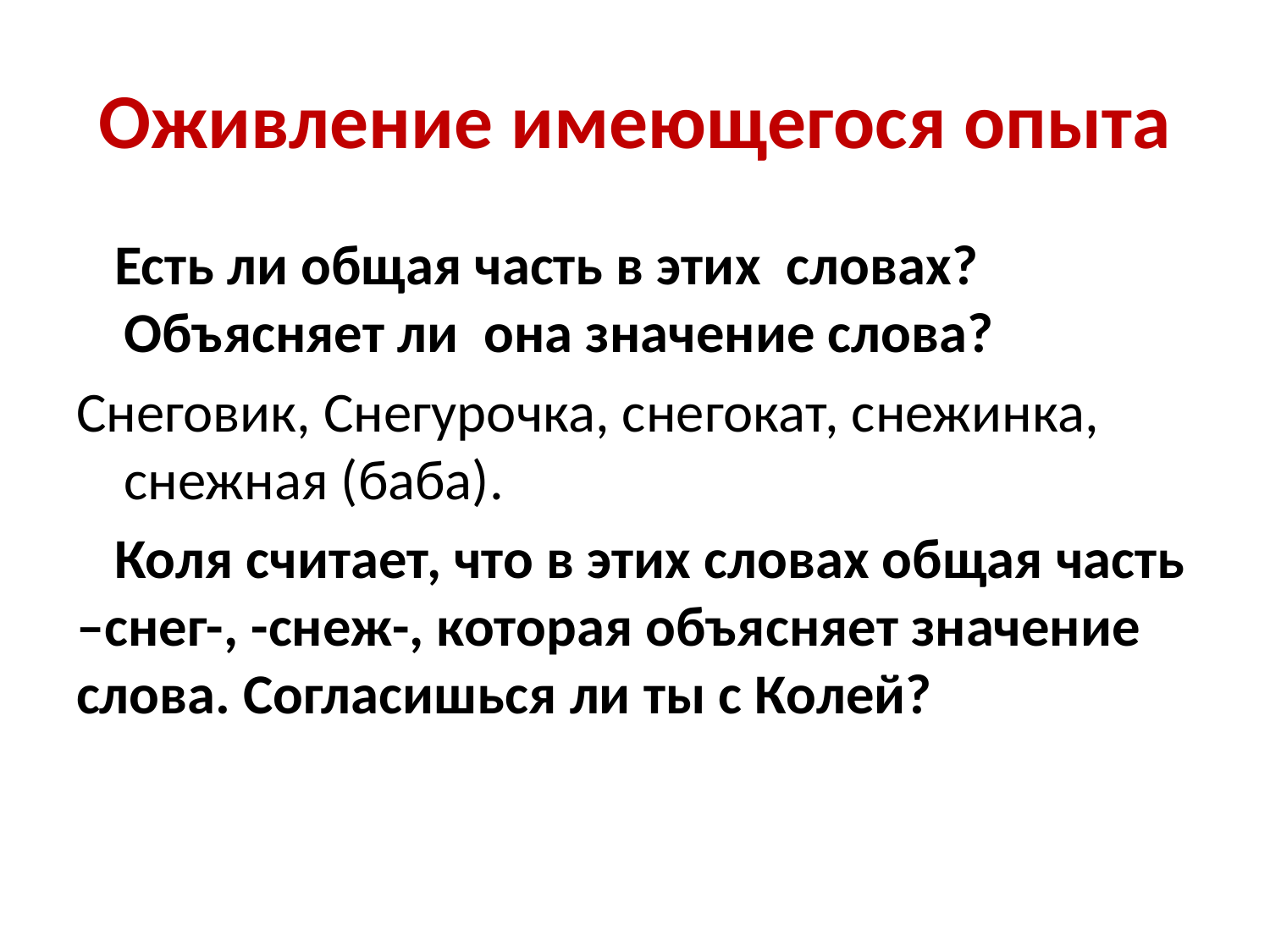

# Оживление имеющегося опыта
   Есть ли общая часть в этих  словах? Объясняет ли  она значение слова?
Снеговик, Снегурочка, снегокат, снежинка, снежная (баба).
   Коля считает, что в этих словах общая часть –снег-, -снеж-, которая объясняет значение слова. Согласишься ли ты с Колей?